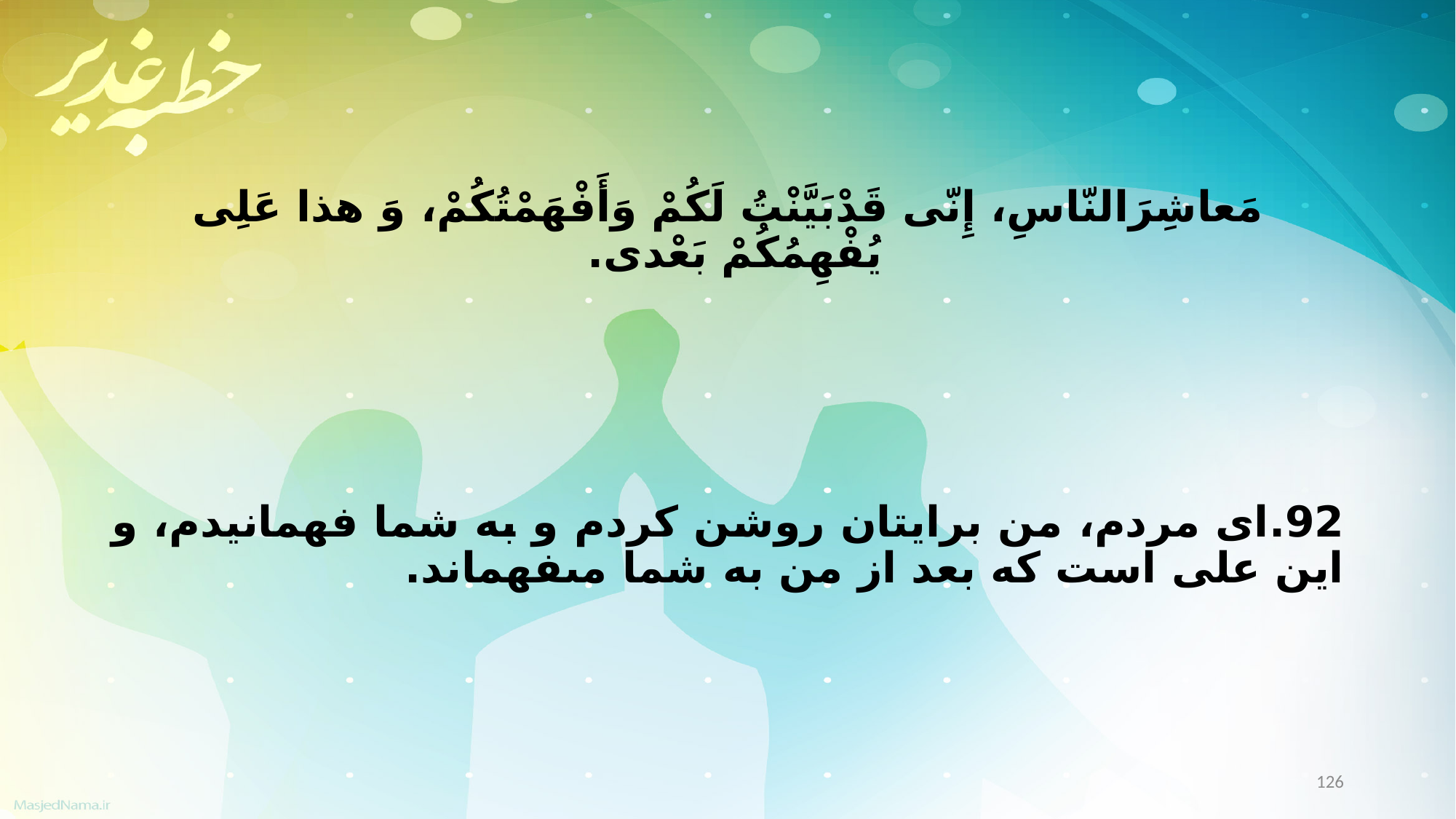

مَعاشِرَالنّاسِ، إِنّی قَدْبَیَّنْتُ لَکُمْ وَأَفْهَمْتُکُمْ، وَ هذا عَلِی یُفْهِمُکُمْ بَعْدی.
92.	اى مردم، من برایتان روشن کردم و به شما فهمانیدم، و این على است که بعد از من به شما مى‏فهماند.
126